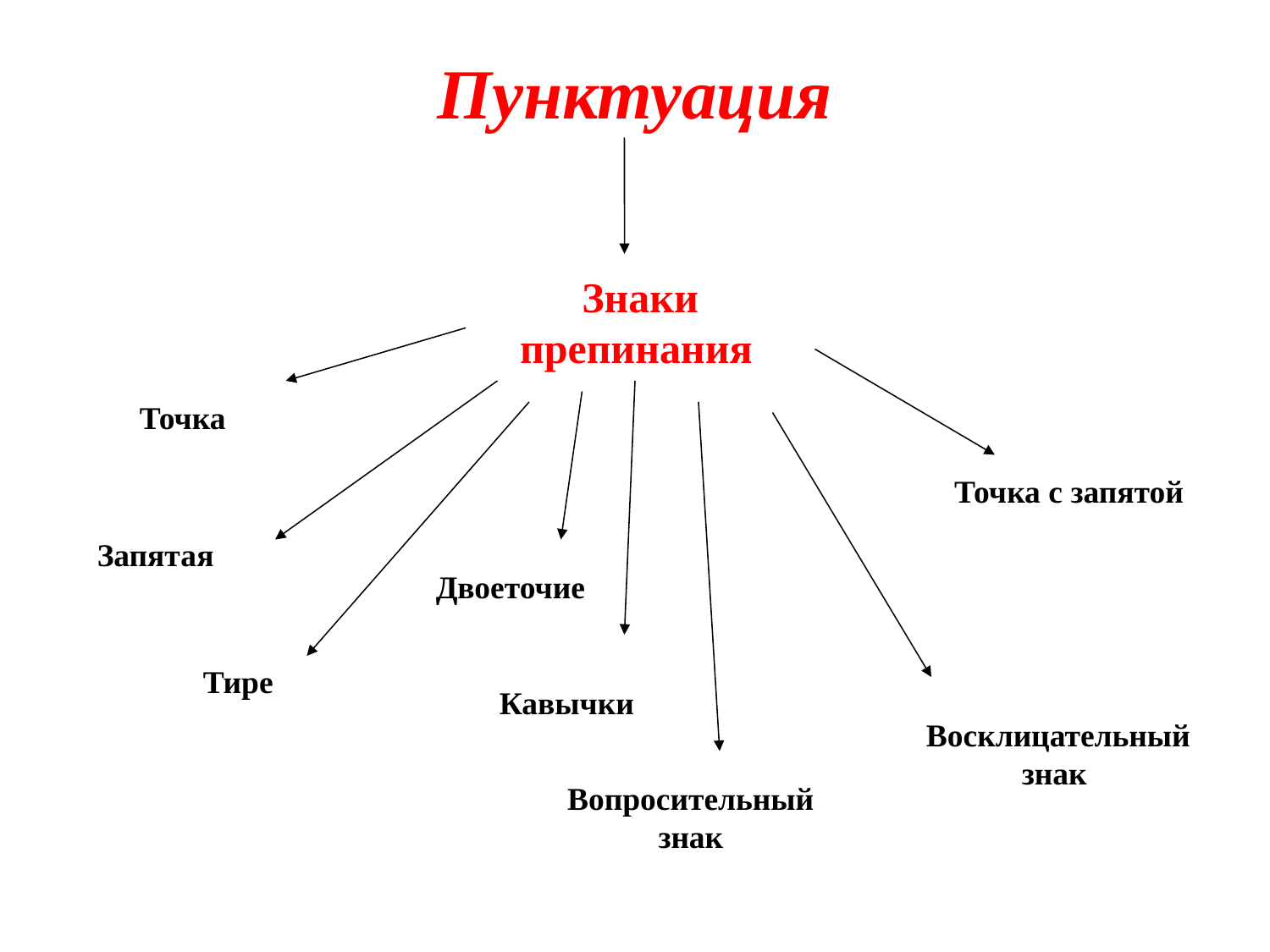

Пунктуация

Знаки препинания

Точка

Точка с запятой
Запятая
Двоеточие
Тире
Кавычки
Восклицательный знак
Вопросительный знак